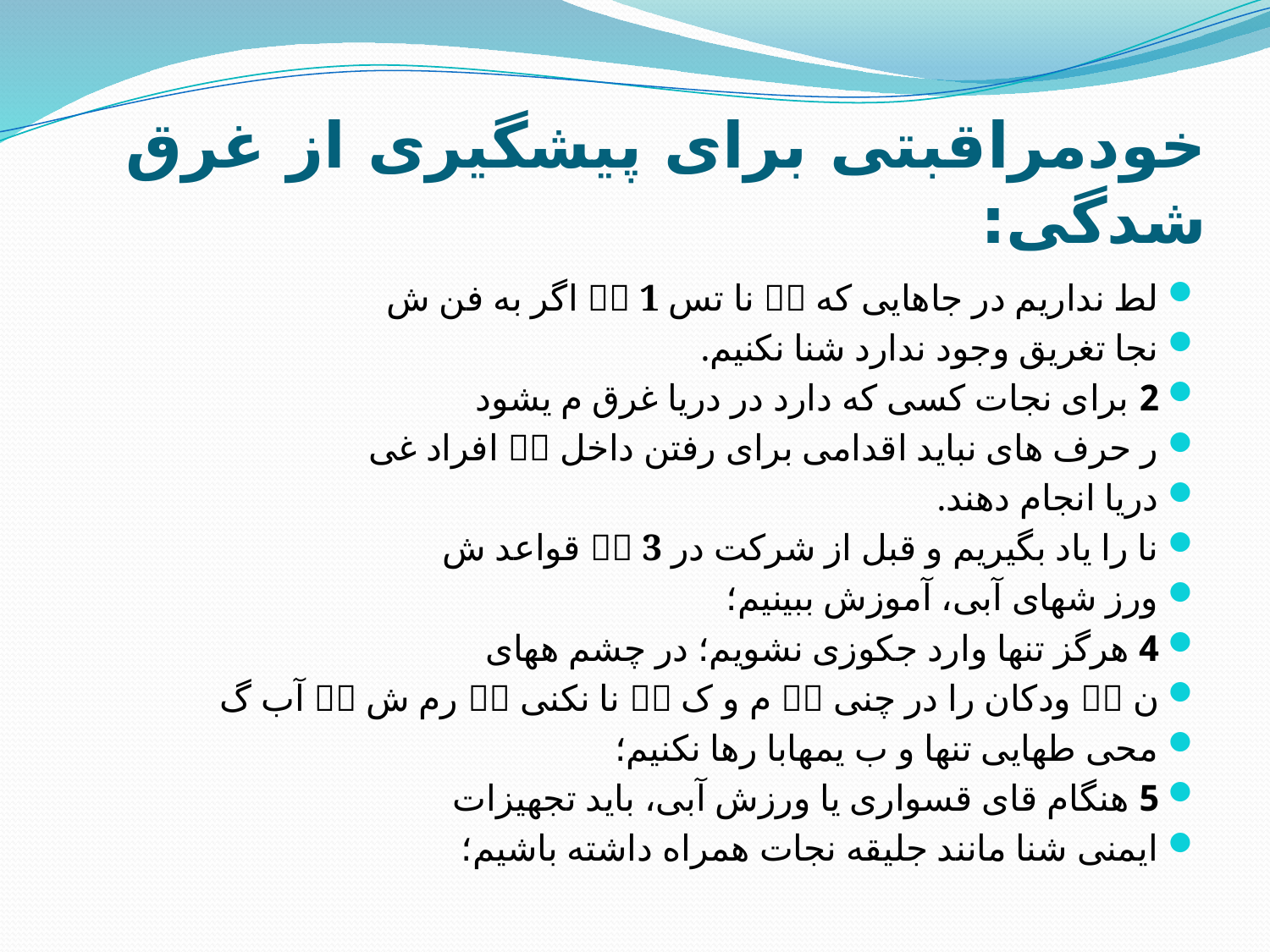

# خودمراقبتی برای پیشگیری از غرق شدگی:
لط نداریم در جاهایی که 􀀯􀀯 نا تس 􀀯􀀯 1 اگر به فن ش
نجا تغریق وجود ندارد شنا نکنیم.
2 برای نجات کسی که دارد در دریا غرق م یشود
ر حرف های نباید اقدامی برای رفتن داخل 􀀯􀀯 افراد غی
دریا انجام دهند.
نا را یاد بگیریم و قبل از شرکت در 􀀯􀀯 3 قواعد ش
ورز شهای آبی، آموزش ببینیم؛
4 هرگز تنها وارد جکوزی نشویم؛ در چشم ههای
ن 􀀯􀀯 ودکان را در چنی 􀀯􀀯 م و ک 􀀯􀀯 نا نکنی 􀀯􀀯 رم ش 􀀯􀀯 آب گ
محی طهایی تنها و ب یمهابا رها نکنیم؛
5 هنگام قای قسواری یا ورزش آبی، باید تجهیزات
ایمنی شنا مانند جلیقه نجات همراه داشته باشیم؛